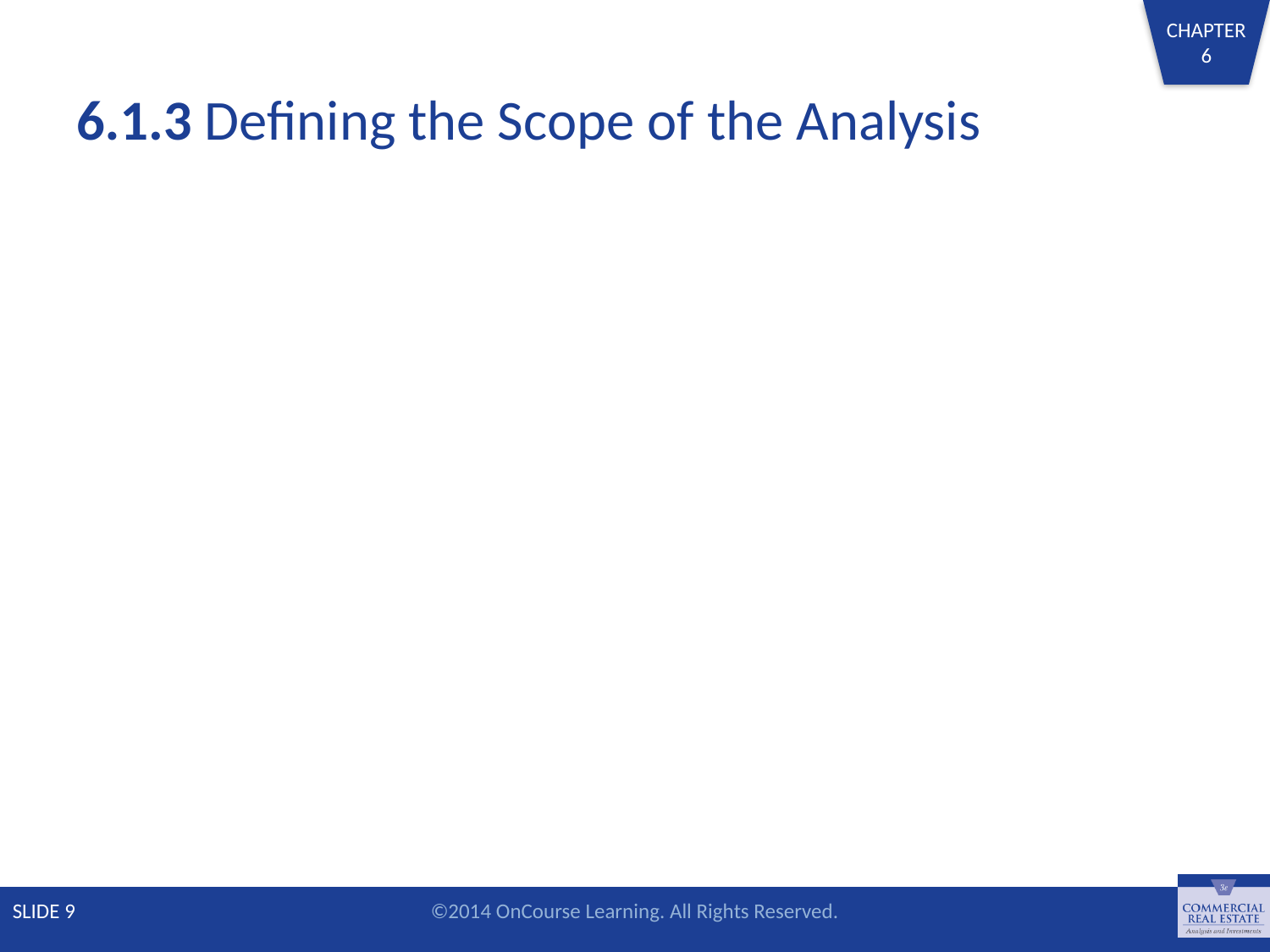

# 6.1.3 Defining the Scope of the Analysis

SLIDE 9